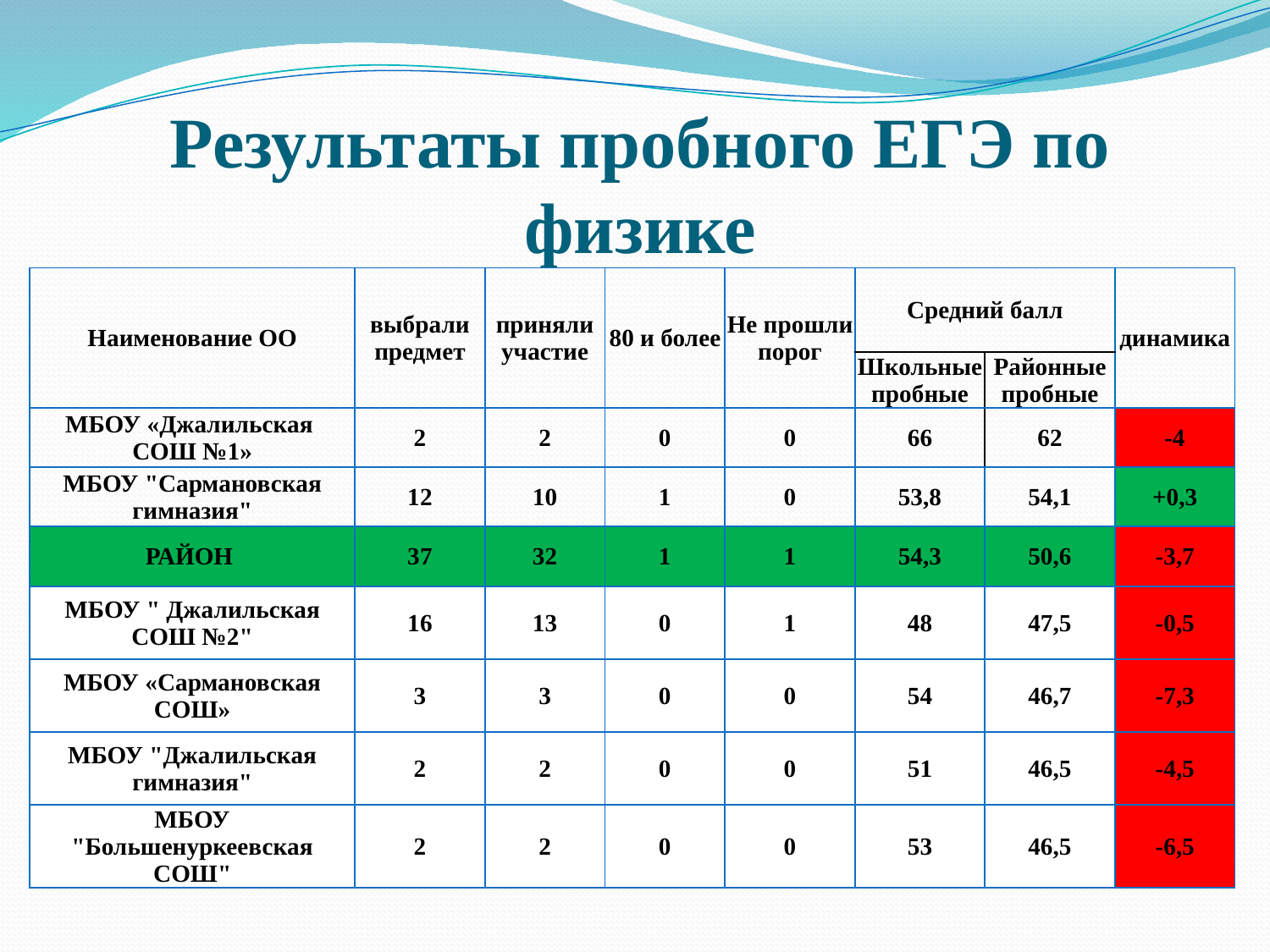

# Результаты пробного ЕГЭ по физике
| Наименование ОО | выбрали предмет | приняли участие | 80 и более | Не прошли порог | Средний балл |  | динамика |
| --- | --- | --- | --- | --- | --- | --- | --- |
|  |  |  |  |  | Школьные пробные | Районные пробные |  |
| МБОУ «Джалильская СОШ №1» | 2 | 2 | 0 | 0 | 66 | 62 | -4 |
| МБОУ "Сармановская гимназия" | 12 | 10 | 1 | 0 | 53,8 | 54,1 | +0,3 |
| РАЙОН | 37 | 32 | 1 | 1 | 54,3 | 50,6 | -3,7 |
| МБОУ " Джалильская СОШ №2" | 16 | 13 | 0 | 1 | 48 | 47,5 | -0,5 |
| МБОУ «Сармановская СОШ» | 3 | 3 | 0 | 0 | 54 | 46,7 | -7,3 |
| МБОУ "Джалильская гимназия" | 2 | 2 | 0 | 0 | 51 | 46,5 | -4,5 |
| МБОУ "Большенуркеевская СОШ" | 2 | 2 | 0 | 0 | 53 | 46,5 | -6,5 |